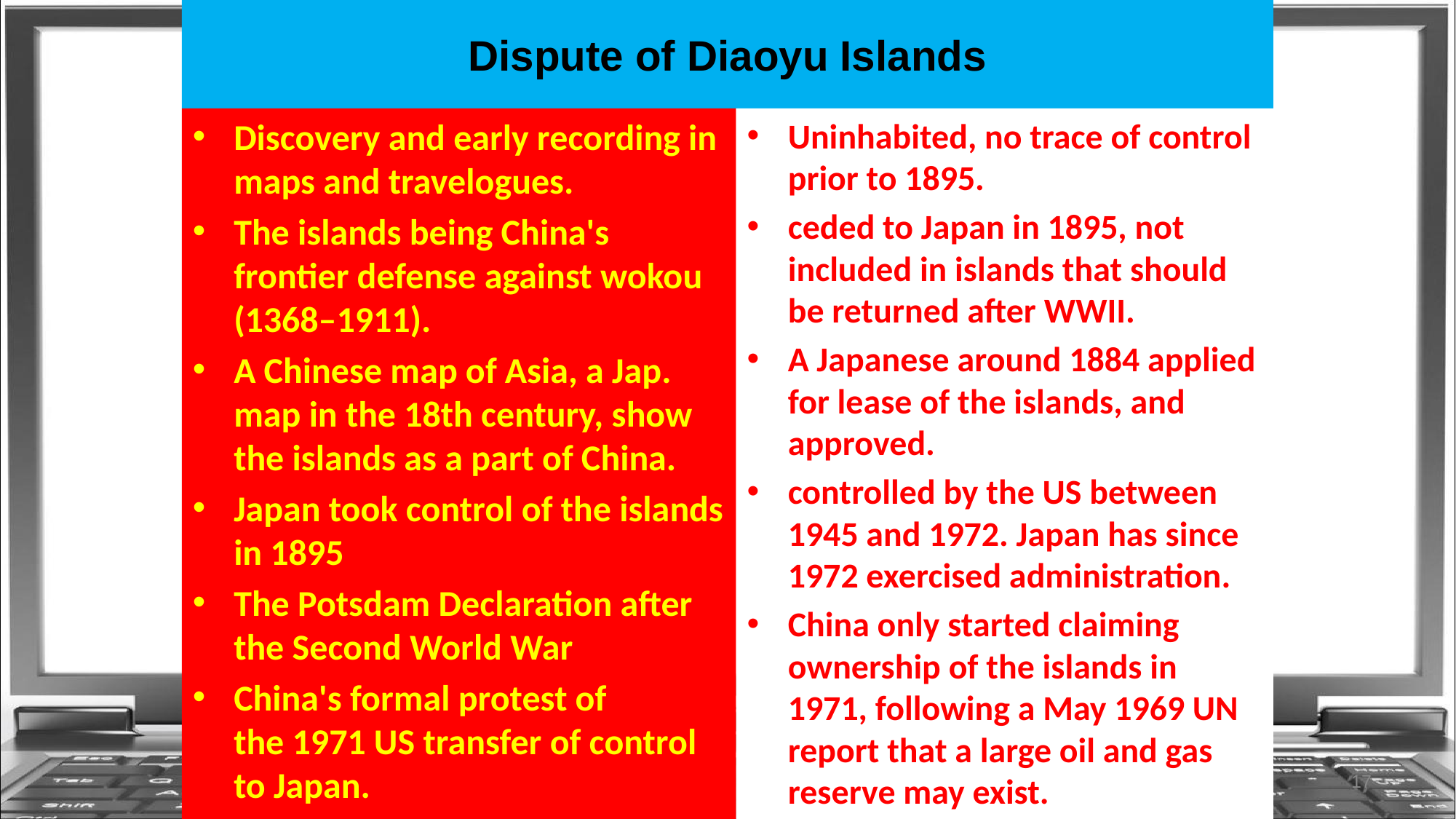

# Dispute of Diaoyu Islands
Discovery and early recording in maps and travelogues.
The islands being China's frontier defense against wokou  (1368–1911).
A Chinese map of Asia, a Jap. map in the 18th century, show the islands as a part of China.
Japan took control of the islands in 1895
The Potsdam Declaration after the Second World War
China's formal protest of the 1971 US transfer of control to Japan.
Uninhabited, no trace of control prior to 1895.
ceded to Japan in 1895, not included in islands that should be returned after WWII.
A Japanese around 1884 applied for lease of the islands, and approved.
controlled by the US between 1945 and 1972. Japan has since 1972 exercised administration.
China only started claiming ownership of the islands in 1971, following a May 1969 UN report that a large oil and gas reserve may exist.
17